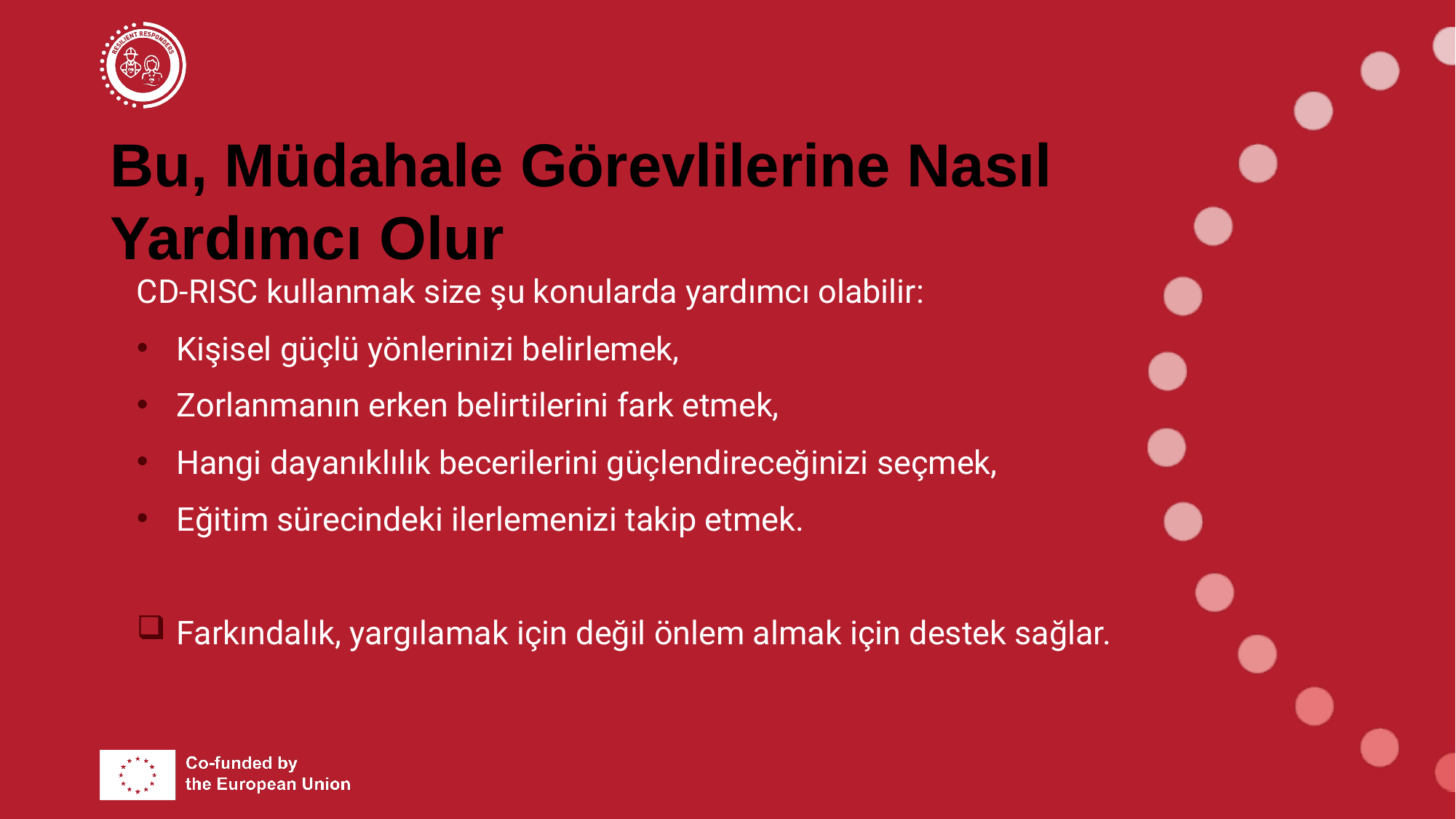

# Bu, Müdahale Görevlilerine Nasıl Yardımcı Olur
CD-RISC kullanmak size şu konularda yardımcı olabilir:
Kişisel güçlü yönlerinizi belirlemek,
Zorlanmanın erken belirtilerini fark etmek,
Hangi dayanıklılık becerilerini güçlendireceğinizi seçmek,
Eğitim sürecindeki ilerlemenizi takip etmek.

Farkındalık, yargılamak için değil önlem almak için destek sağlar.